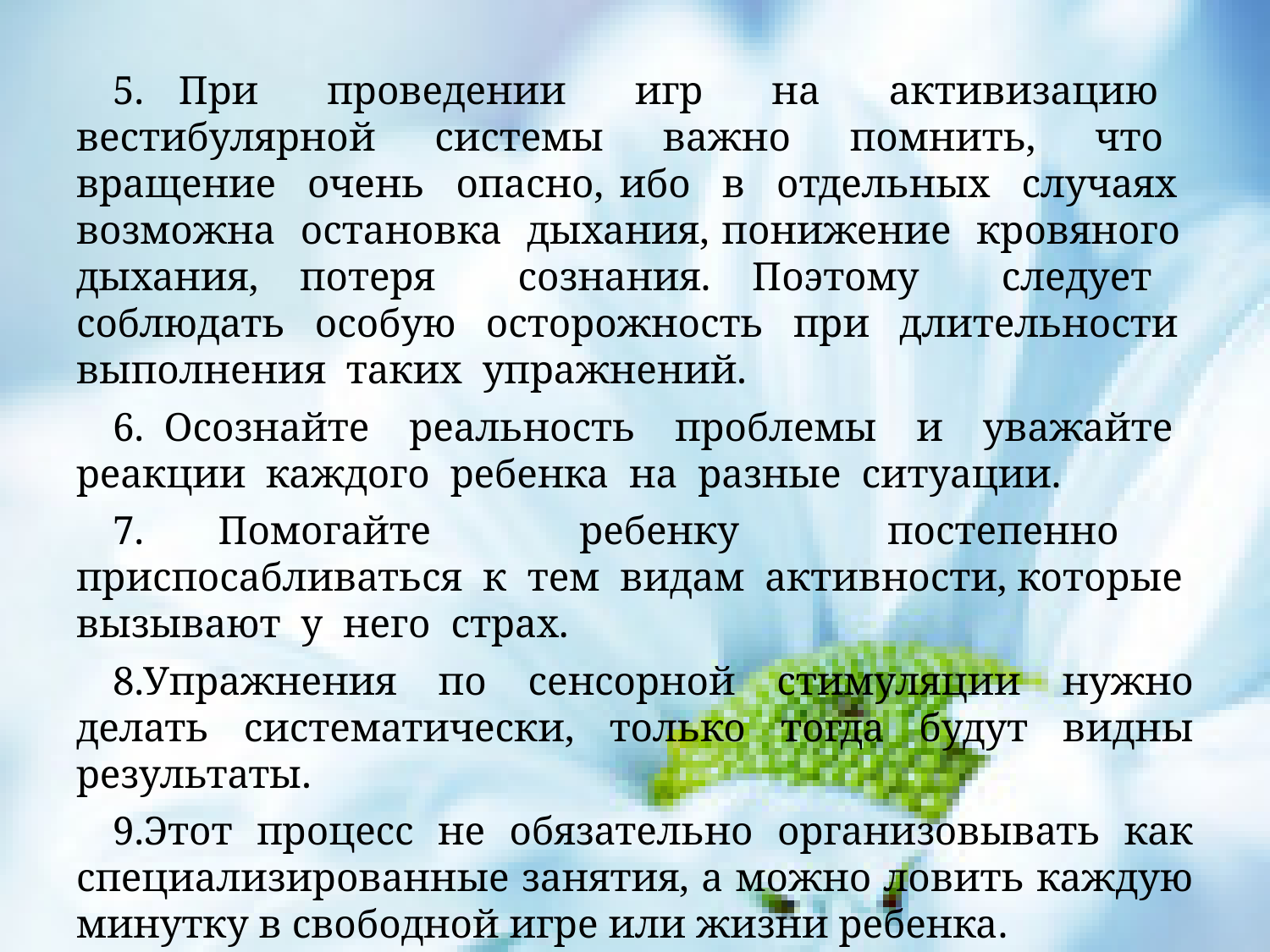

5. При  проведении  игр  на  активизацию  вестибулярной  системы  важно  помнить,  что  вращение  очень  опасно, ибо  в  отдельных  случаях  возможна  остановка  дыхания, понижение  кровяного  дыхания, потеря  сознания. Поэтому  следует  соблюдать  особую  осторожность  при  длительности  выполнения  таких  упражнений.
6. Осознайте  реальность  проблемы  и  уважайте  реакции  каждого  ребенка  на  разные  ситуации.
7. Помогайте  ребенку  постепенно  приспосабливаться  к  тем  видам  активности, которые  вызывают  у  него  страх.
8.Упражнения по сенсорной стимуляции нужно делать систематически, только тогда будут видны результаты.
9.Этот процесс не обязательно организовывать как специализированные занятия, а можно ловить каждую минутку в свободной игре или жизни ребенка.
10.Важным аспектом терапии является мотивация ребенка.